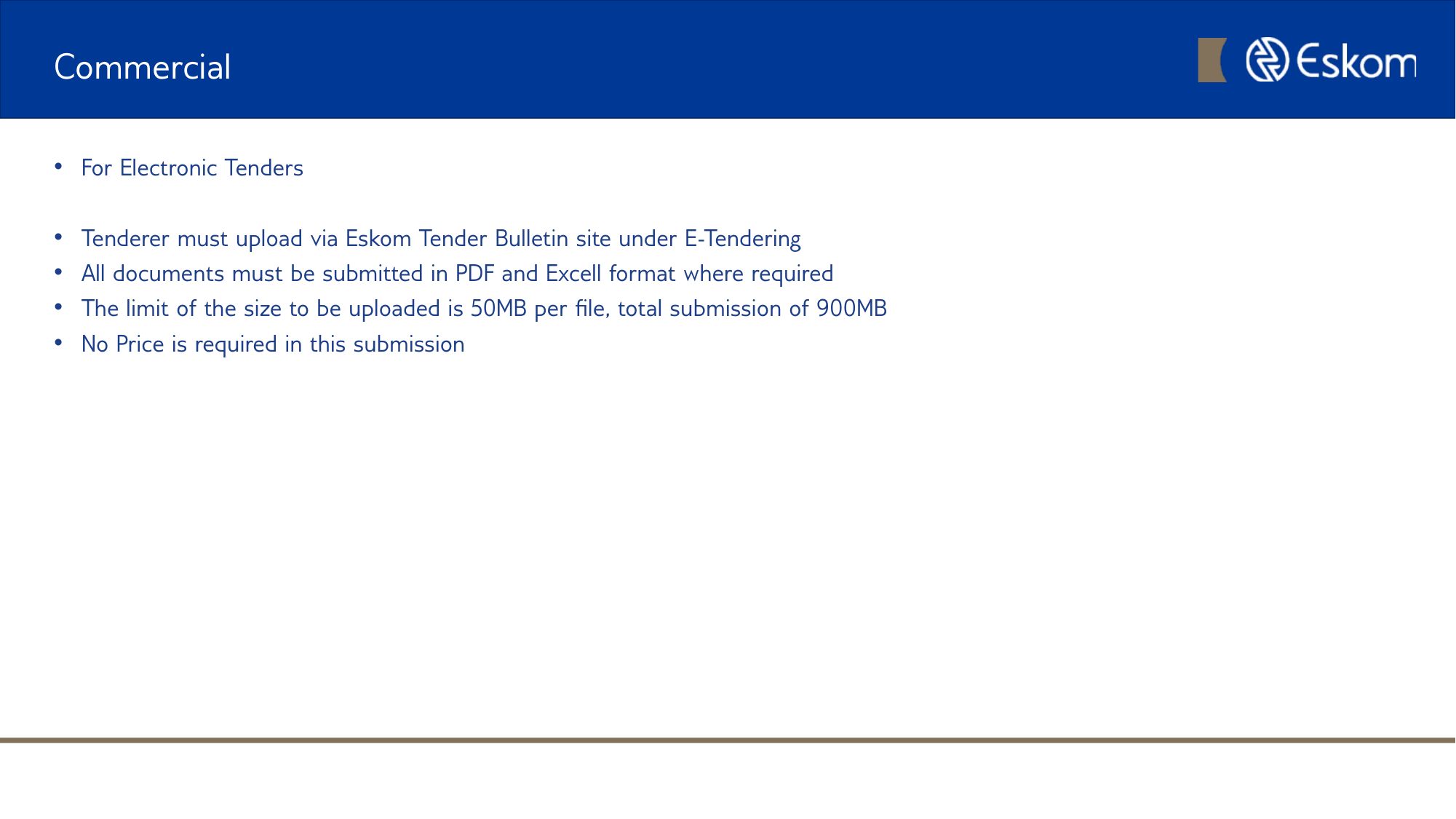

# Commercial
For Electronic Tenders

Tenderer must upload via Eskom Tender Bulletin site under E-Tendering
All documents must be submitted in PDF and Excell format where required
The limit of the size to be uploaded is 50MB per file, total submission of 900MB
No Price is required in this submission